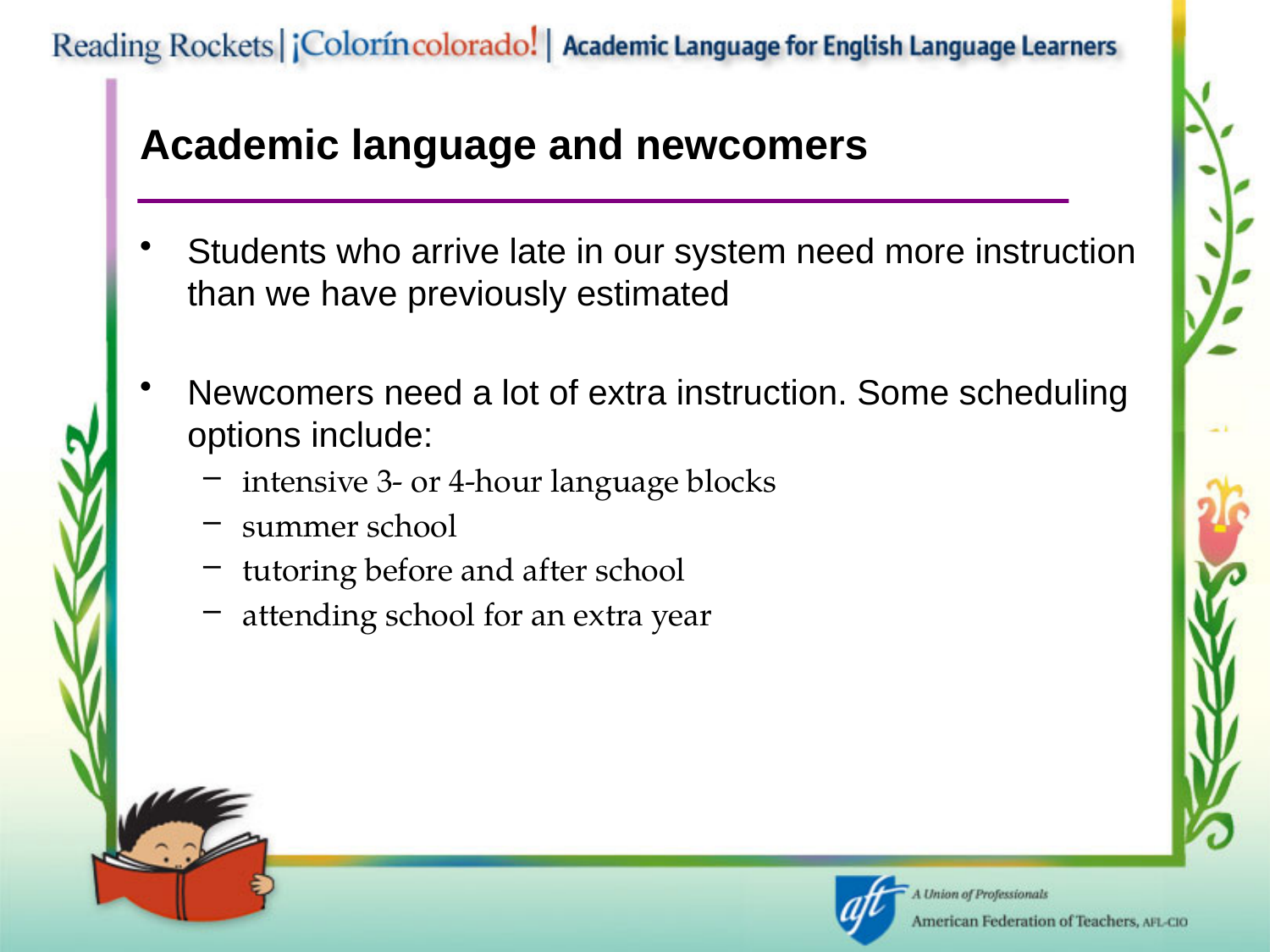

# Academic language and newcomers
Students who arrive late in our system need more instruction than we have previously estimated

Newcomers need a lot of extra instruction. Some scheduling options include:
intensive 3- or 4-hour language blocks
summer school
tutoring before and after school
attending school for an extra year